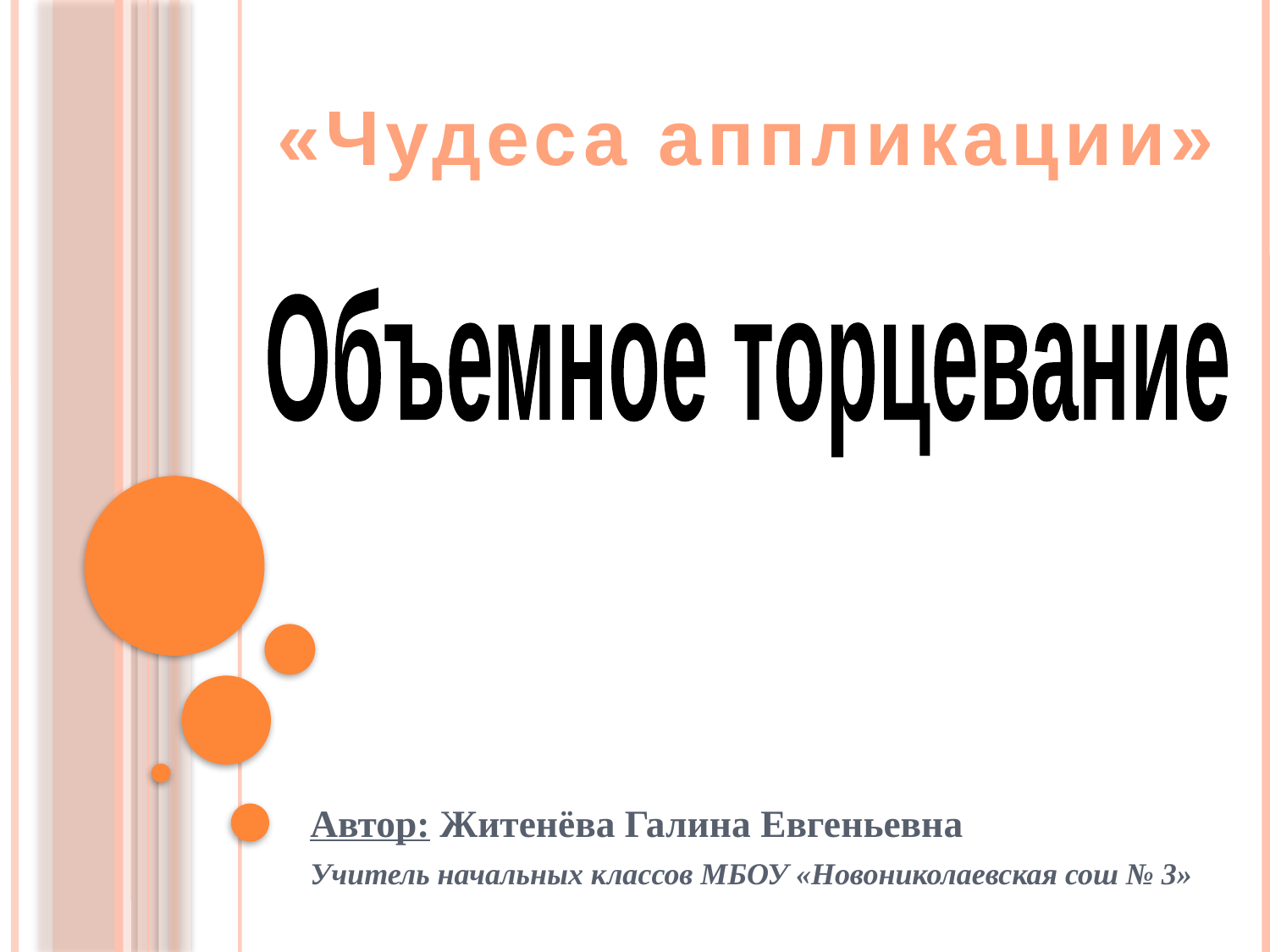

«Чудеса аппликации»
Объемное торцевание
Автор: Житенёва Галина Евгеньевна
Учитель начальных классов МБОУ «Новониколаевская сош № 3»